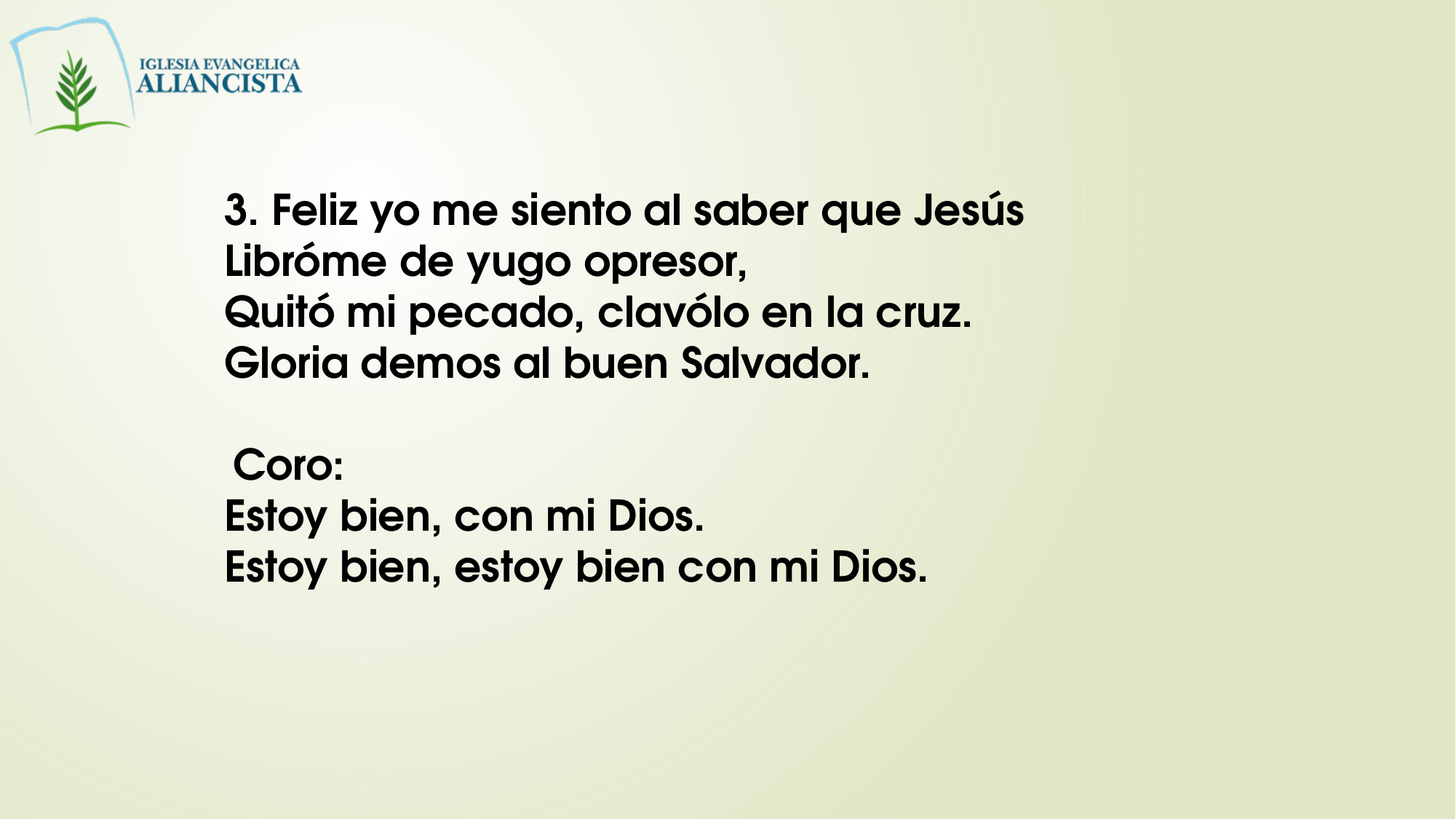

3. Feliz yo me siento al saber que Jesús
Libróme de yugo opresor,
Quitó mi pecado, clavólo en la cruz.
Gloria demos al buen Salvador.

 Coro:
Estoy bien, con mi Dios.
Estoy bien, estoy bien con mi Dios.